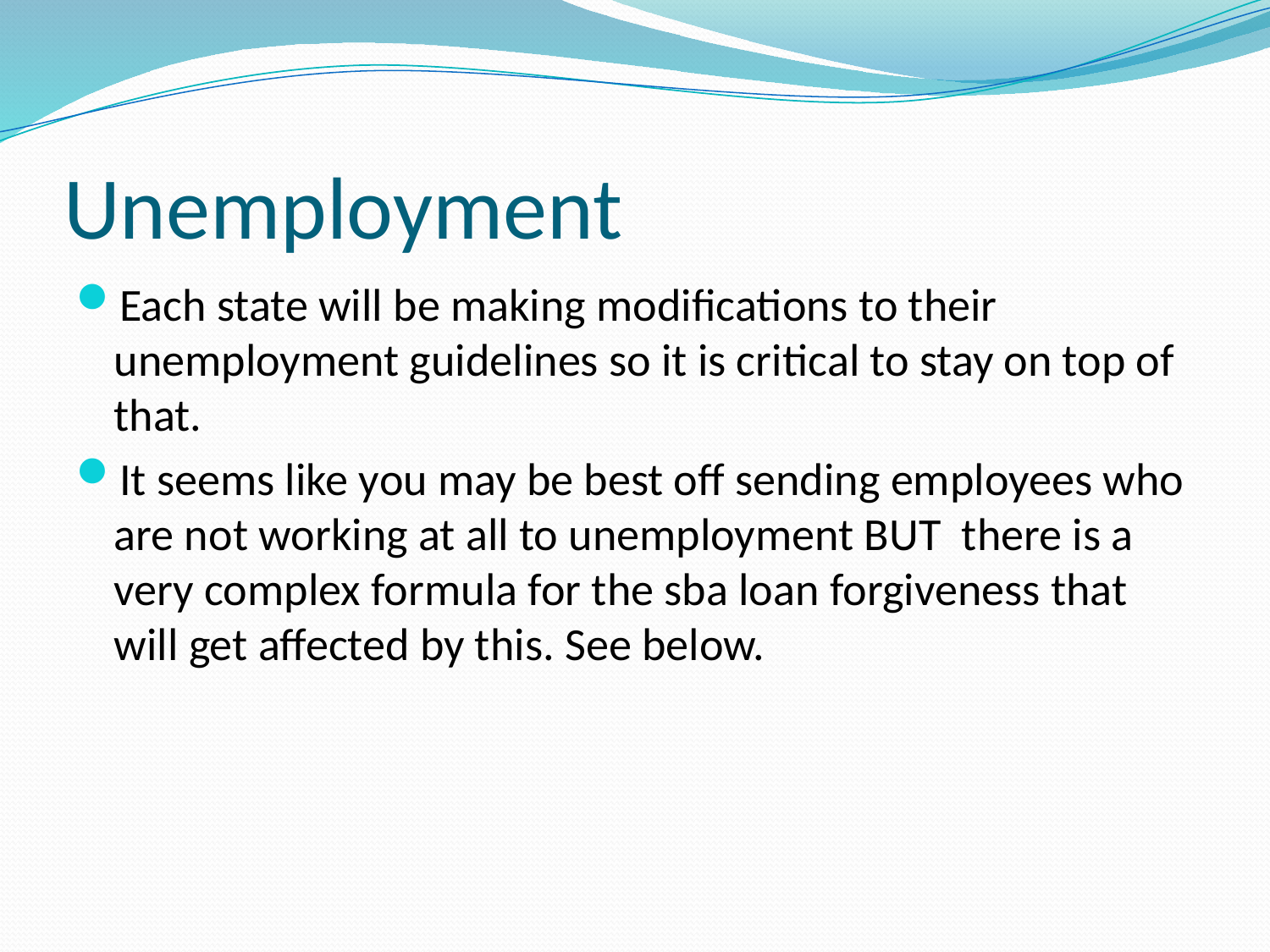

# Unemployment
Each state will be making modifications to their unemployment guidelines so it is critical to stay on top of that.
It seems like you may be best off sending employees who are not working at all to unemployment BUT  there is a very complex formula for the sba loan forgiveness that will get affected by this. See below.